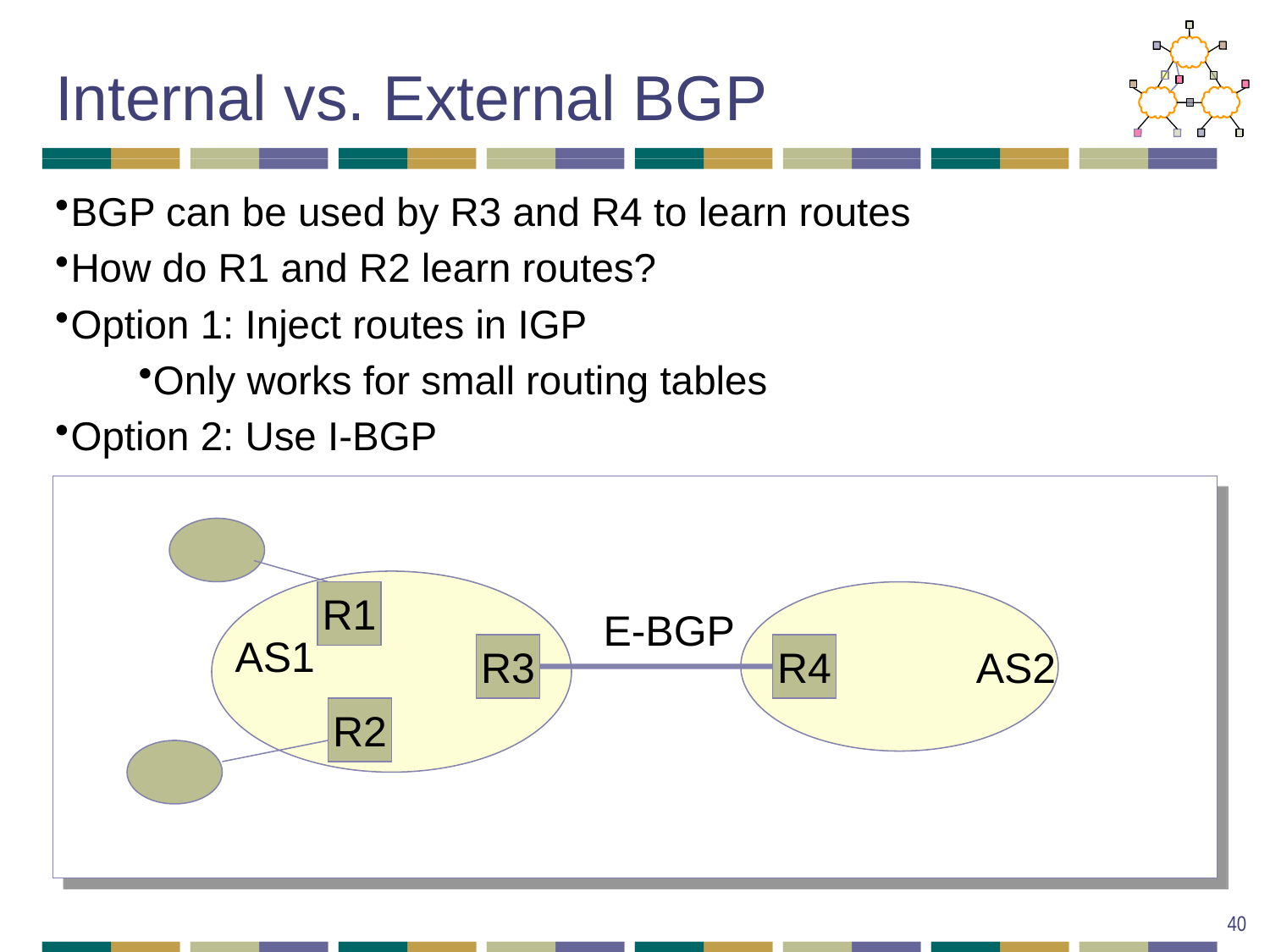

# Internal vs. External BGP
BGP can be used by R3 and R4 to learn routes
How do R1 and R2 learn routes?
Option 1: Inject routes in IGP
Only works for small routing tables
Option 2: Use I-BGP

R1

E-BGP
AS1
R3
R4
AS2

R2

40